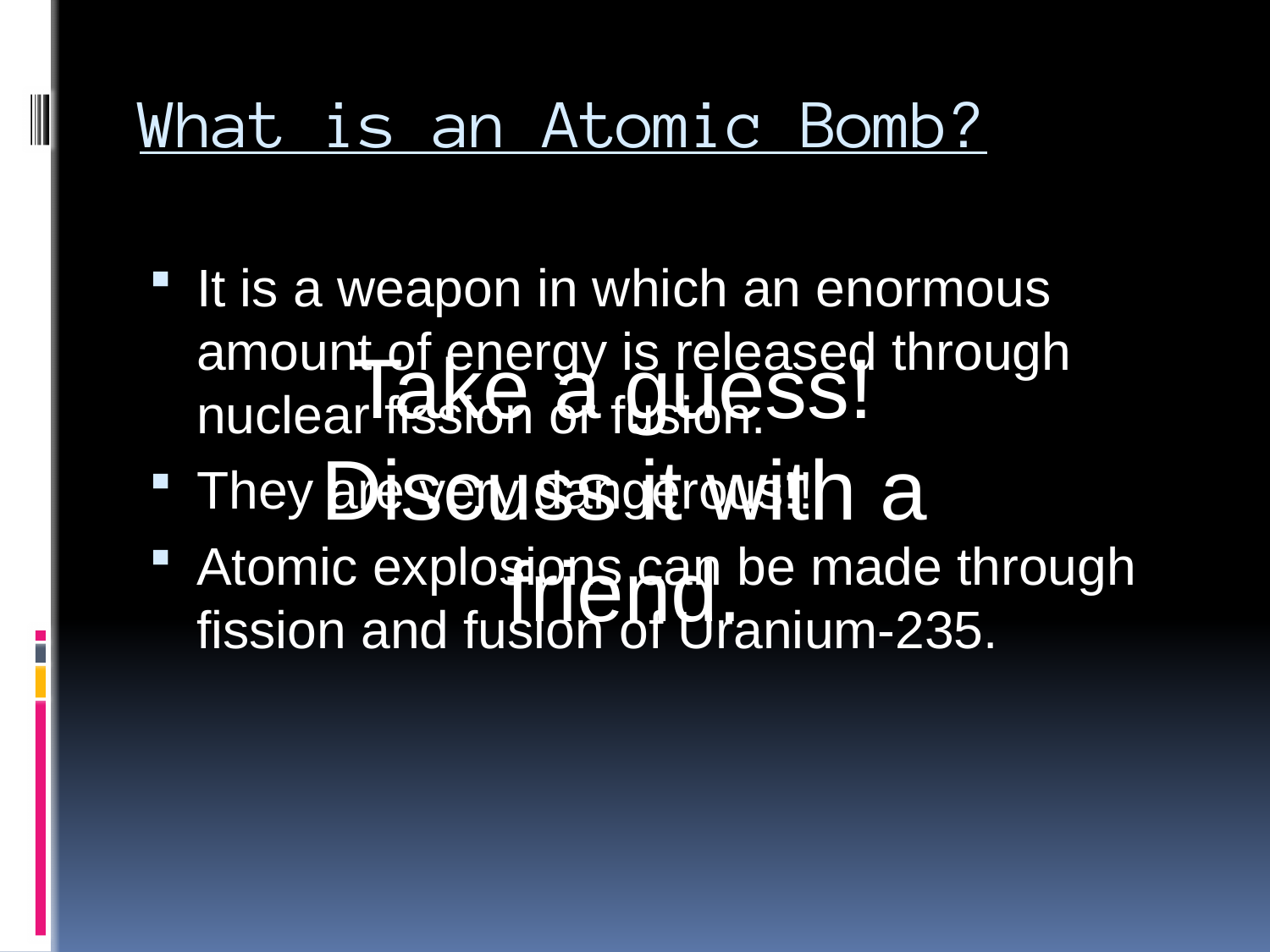

# What is an Atomic Bomb?
It is a weapon in which an enormous amount of energy is released through nuclear fission or fusion.
They are very dangerous!!
Atomic explosions can be made through fission and fusion of Uranium-235.

Take a guess!  Discuss it with a friend.